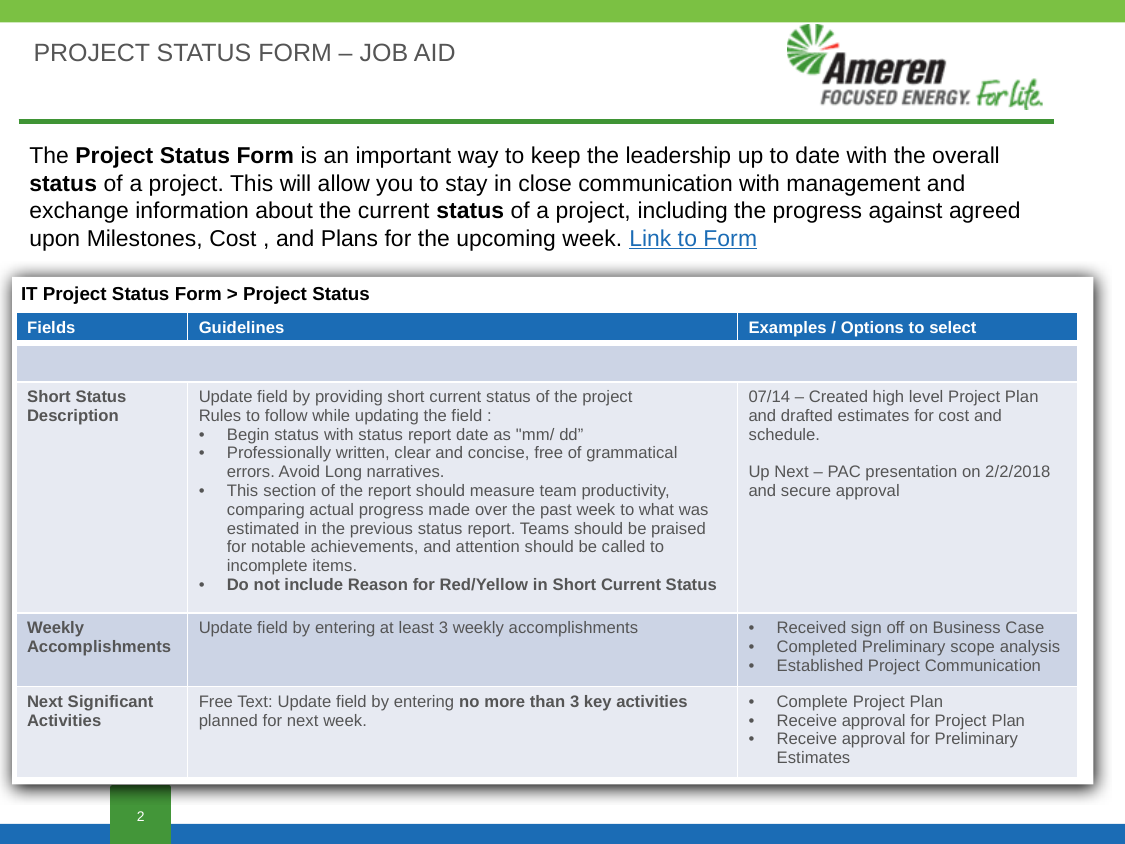

# PROJECT STATUS FORM – JOB AID
The Project Status Form is an important way to keep the leadership up to date with the overall status of a project. This will allow you to stay in close communication with management and exchange information about the current status of a project, including the progress against agreed upon Milestones, Cost , and Plans for the upcoming week. Link to Form
IT Project Status Form > Project Status

| Fields | Guidelines | Examples / Options to select |
| --- | --- | --- |
|  |  |  |
| Short Status Description | Update field by providing short current status of the project Rules to follow while updating the field : Begin status with status report date as "mm/ dd” Professionally written, clear and concise, free of grammatical errors. Avoid Long narratives. This section of the report should measure team productivity, comparing actual progress made over the past week to what was estimated in the previous status report. Teams should be praised for notable achievements, and attention should be called to incomplete items. Do not include Reason for Red/Yellow in Short Current Status | 07/14 – Created high level Project Plan and drafted estimates for cost and schedule. Up Next – PAC presentation on 2/2/2018 and secure approval |
| Weekly Accomplishments | Update field by entering at least 3 weekly accomplishments | Received sign off on Business Case Completed Preliminary scope analysis Established Project Communication |
| Next Significant Activities | Free Text: Update field by entering no more than 3 key activities planned for next week. | Complete Project Plan Receive approval for Project Plan Receive approval for Preliminary Estimates |
2